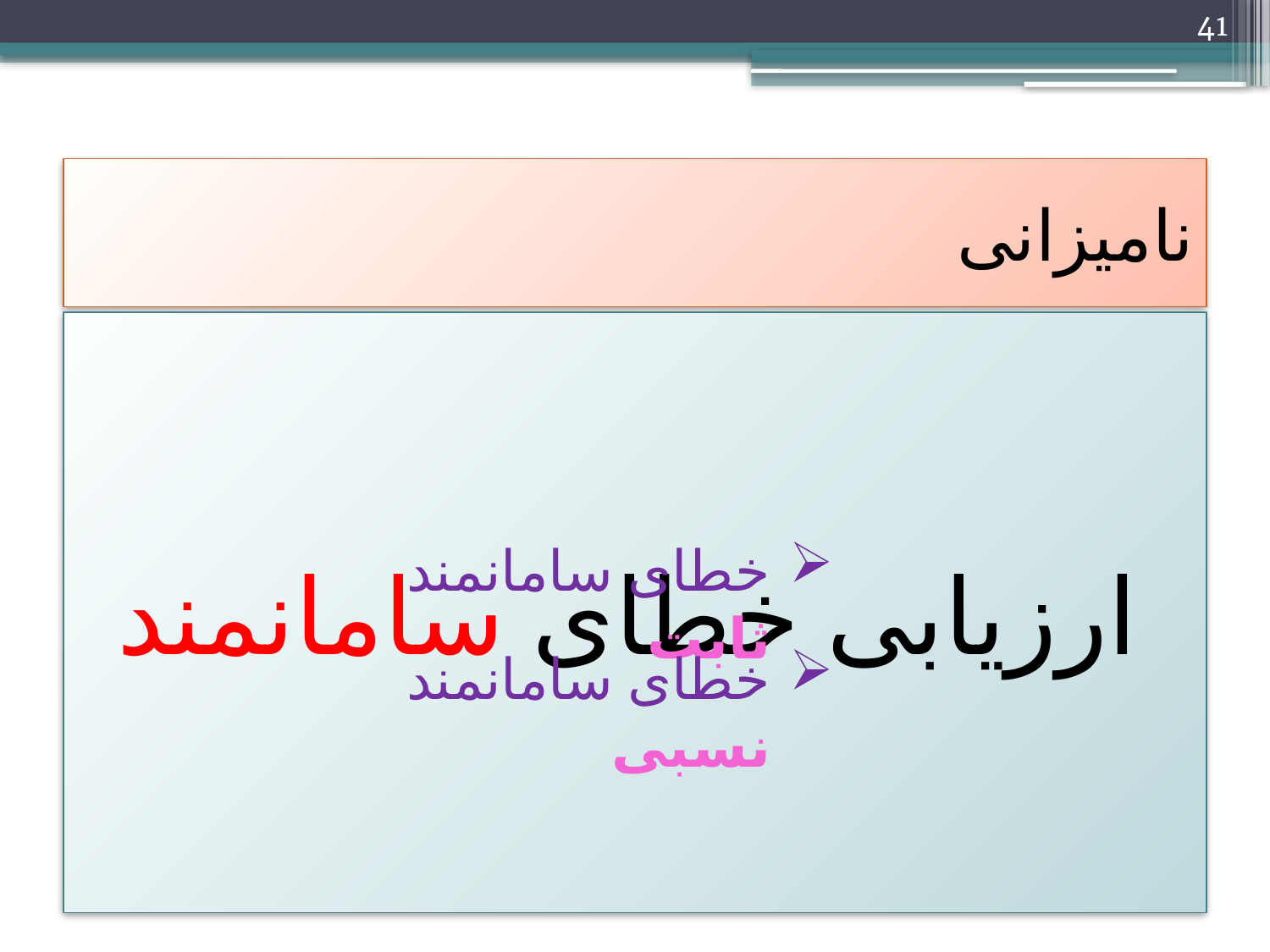

41
# نامیزانی
ارزیابی خطای سامانمند
خطای سامانمند ثابت
خطای سامانمند نسبی